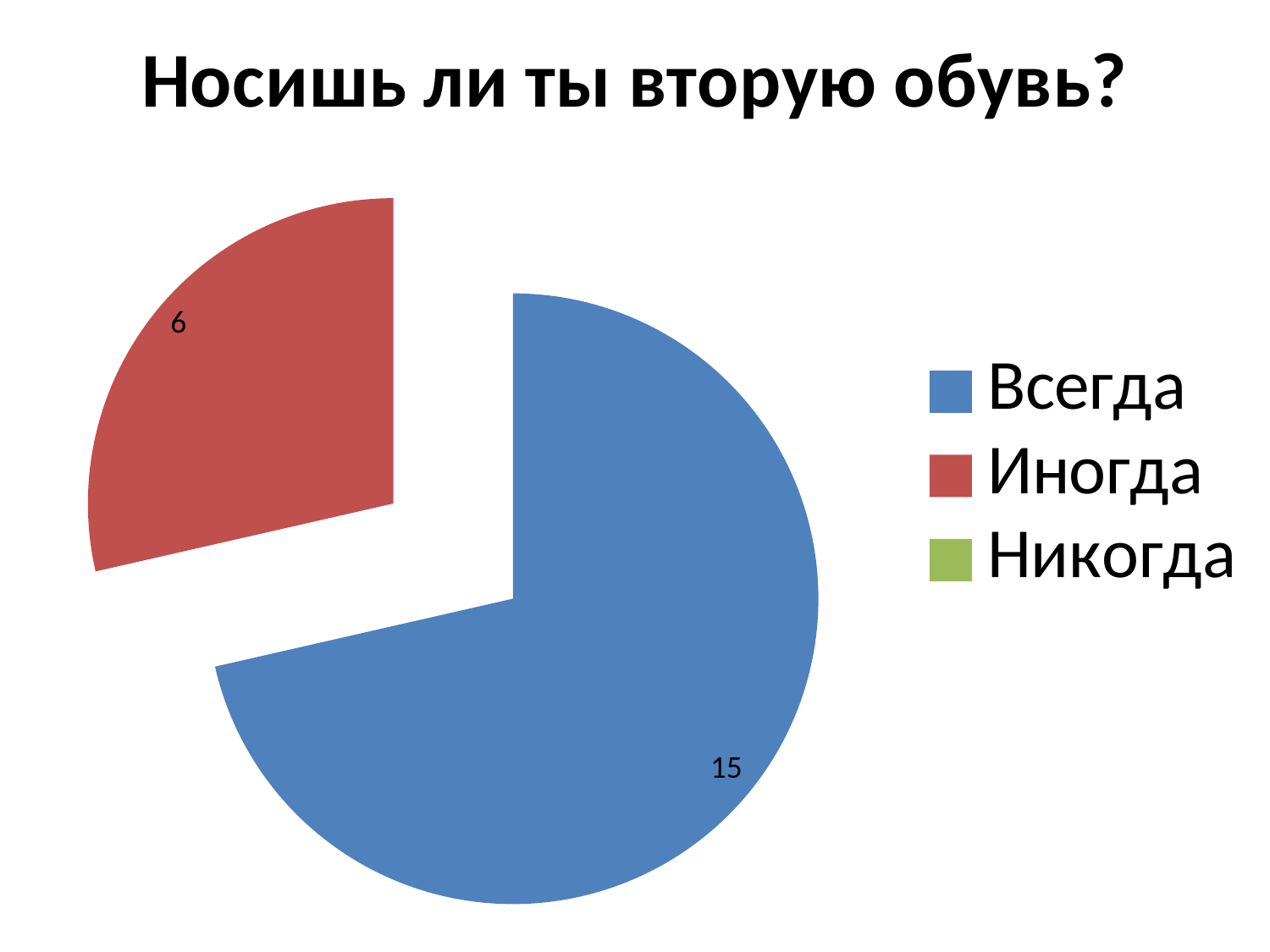

### Chart:

| Category | Носишь ли ты вторую обувь? |
|---|---|
| Всегда | 15.0 |
| Иногда | 6.0 |
| Никогда | 0.0 |